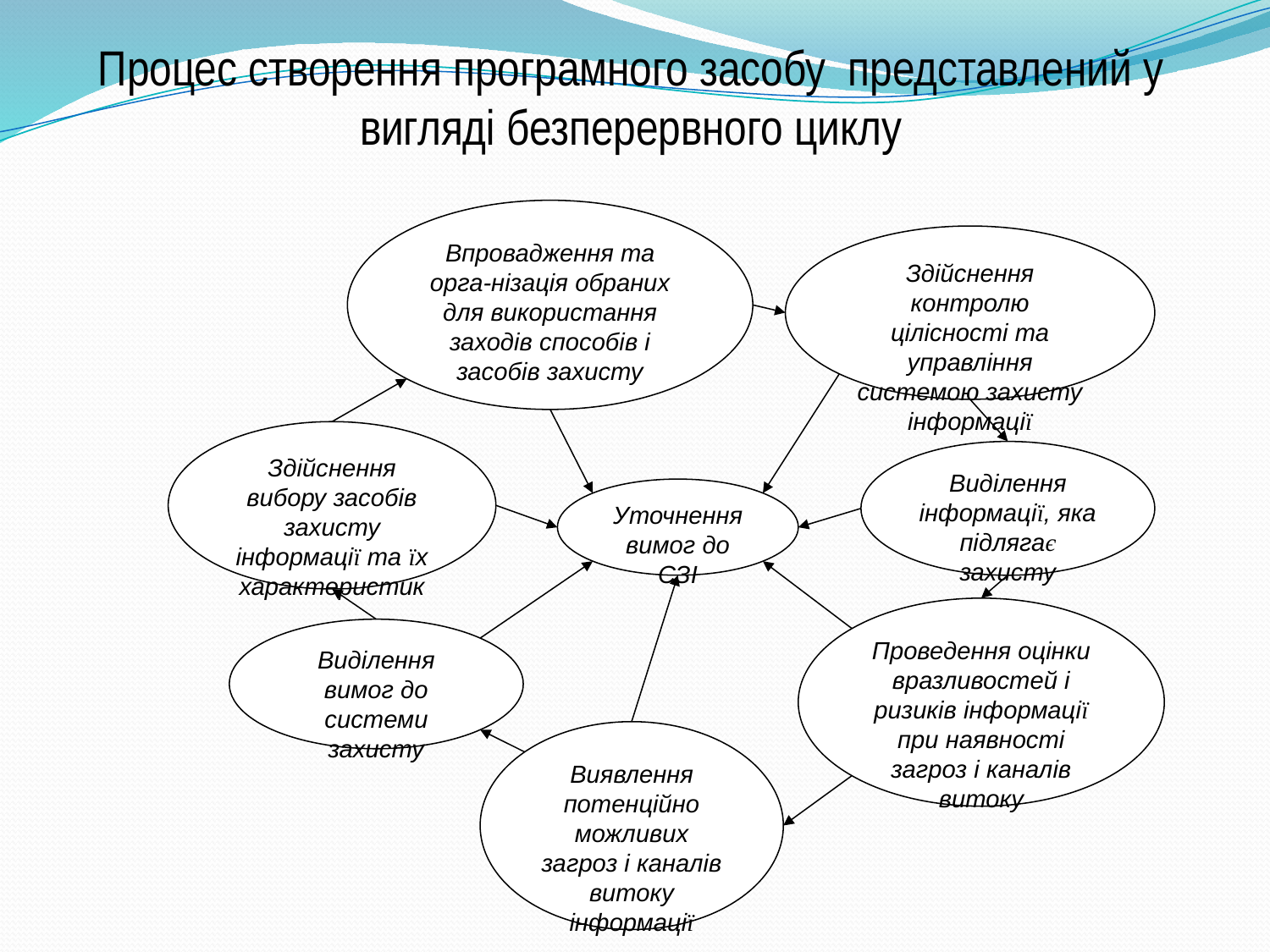

# Процес створення програмного засобу  представлений у вигляді безперервного циклу

Впровадження та орга-нізація обраних для використання заходів способів і засобів захисту
Здійснення контролю цілісності та управління системою захисту інформації

Здійснення вибору засобів захисту інформації та їх характеристик
Виділення інформації, яка підлягає захисту
Уточнення вимог до СЗІ

Проведення оцінки вразливостей і ризиків інформації при наявності загроз і каналів витоку
Виділення вимог до системи захисту
Виявлення потенційно можливих загроз і каналів витоку інформації